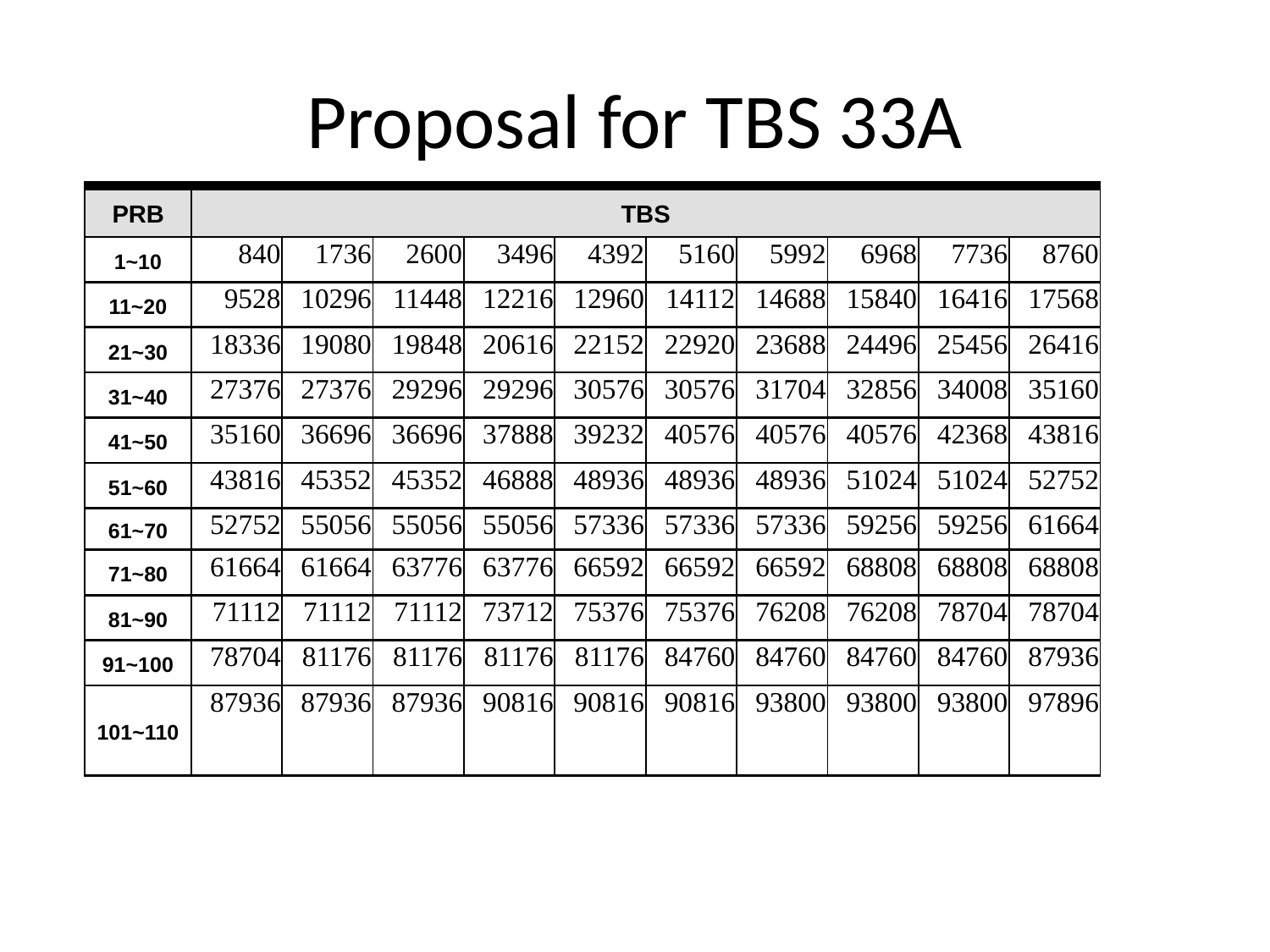

# Proposal for TBS 33A
| PRB | TBS |  |  |  |  |  |  |  |  |  |
| --- | --- | --- | --- | --- | --- | --- | --- | --- | --- | --- |
| 1~10 | 840 | 1736 | 2600 | 3496 | 4392 | 5160 | 5992 | 6968 | 7736 | 8760 |
| 11~20 | 9528 | 10296 | 11448 | 12216 | 12960 | 14112 | 14688 | 15840 | 16416 | 17568 |
| 21~30 | 18336 | 19080 | 19848 | 20616 | 22152 | 22920 | 23688 | 24496 | 25456 | 26416 |
| 31~40 | 27376 | 27376 | 29296 | 29296 | 30576 | 30576 | 31704 | 32856 | 34008 | 35160 |
| 41~50 | 35160 | 36696 | 36696 | 37888 | 39232 | 40576 | 40576 | 40576 | 42368 | 43816 |
| 51~60 | 43816 | 45352 | 45352 | 46888 | 48936 | 48936 | 48936 | 51024 | 51024 | 52752 |
| 61~70 | 52752 | 55056 | 55056 | 55056 | 57336 | 57336 | 57336 | 59256 | 59256 | 61664 |
| 71~80 | 61664 | 61664 | 63776 | 63776 | 66592 | 66592 | 66592 | 68808 | 68808 | 68808 |
| 81~90 | 71112 | 71112 | 71112 | 73712 | 75376 | 75376 | 76208 | 76208 | 78704 | 78704 |
| 91~100 | 78704 | 81176 | 81176 | 81176 | 81176 | 84760 | 84760 | 84760 | 84760 | 87936 |
| 101~110 | 87936 | 87936 | 87936 | 90816 | 90816 | 90816 | 93800 | 93800 | 93800 | 97896 |